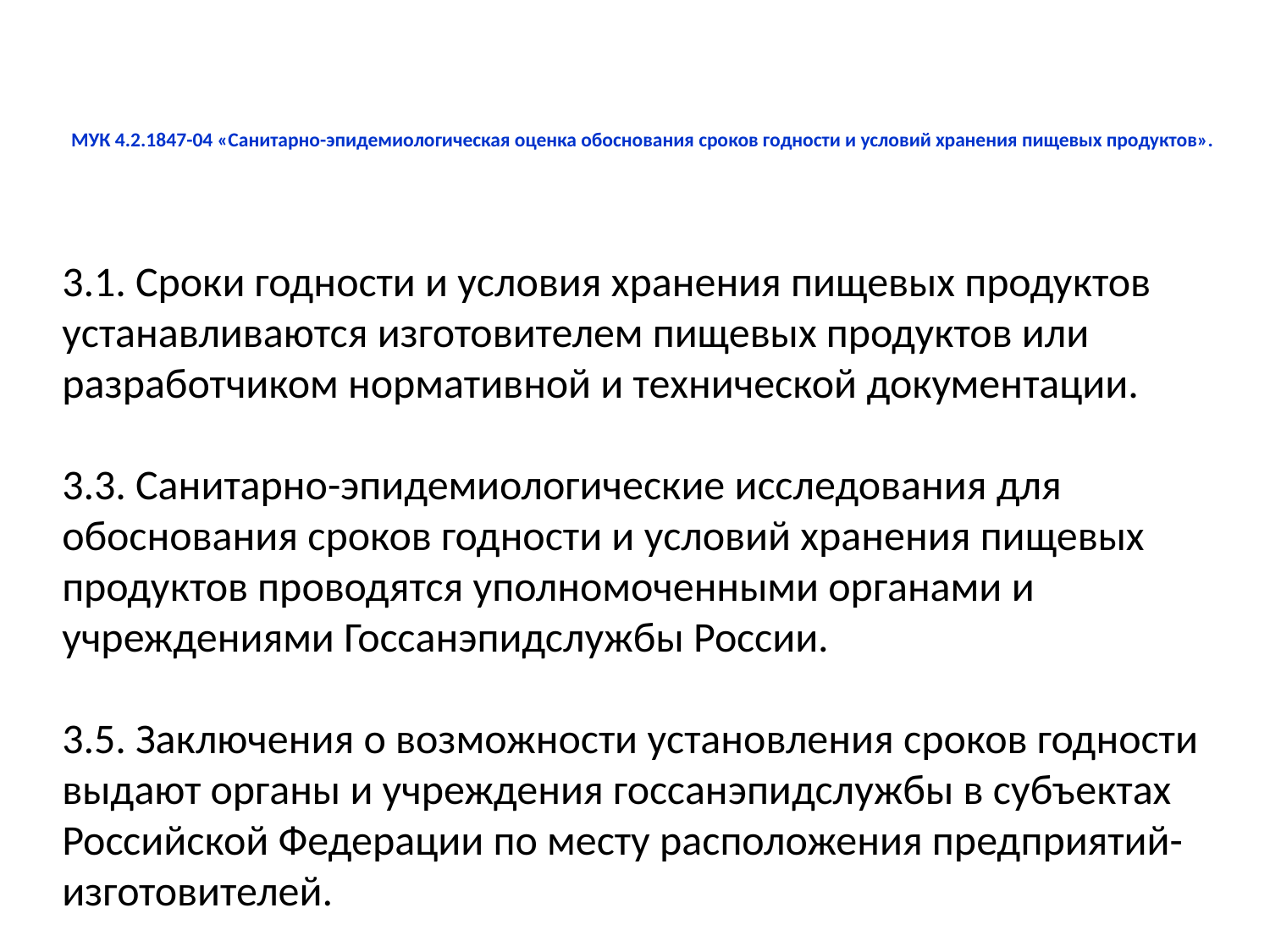

# МУК 4.2.1847-04 «Санитарно-эпидемиологическая оценка обоснования сроков годности и условий хранения пищевых продуктов».
3.1. Сроки годности и условия хранения пищевых продуктов устанавливаются изготовителем пищевых продуктов или разработчиком нормативной и технической документации.

3.3. Санитарно-эпидемиологические исследования для обоснования сроков годности и условий хранения пищевых продуктов проводятся уполномоченными органами и учреждениями Госсанэпидслужбы России.

3.5. Заключения о возможности установления сроков годности выдают органы и учреждения госсанэпидслужбы в субъектах Российской Федерации по месту расположения предприятий-изготовителей.